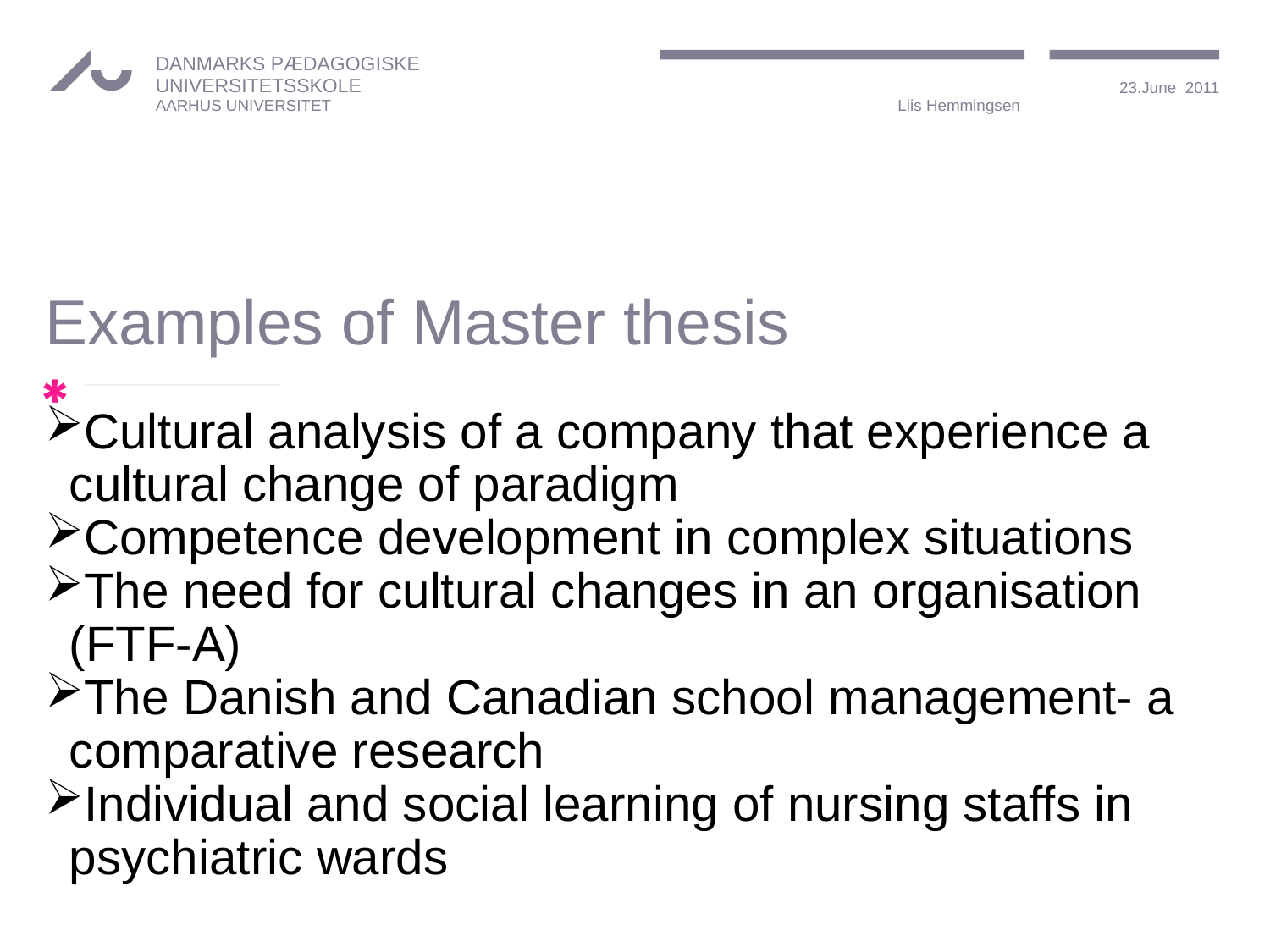

# Examples of Master thesis
Cultural analysis of a company that experience a cultural change of paradigm
Competence development in complex situations
The need for cultural changes in an organisation (FTF-A)
The Danish and Canadian school management- a comparative research
Individual and social learning of nursing staffs in psychiatric wards